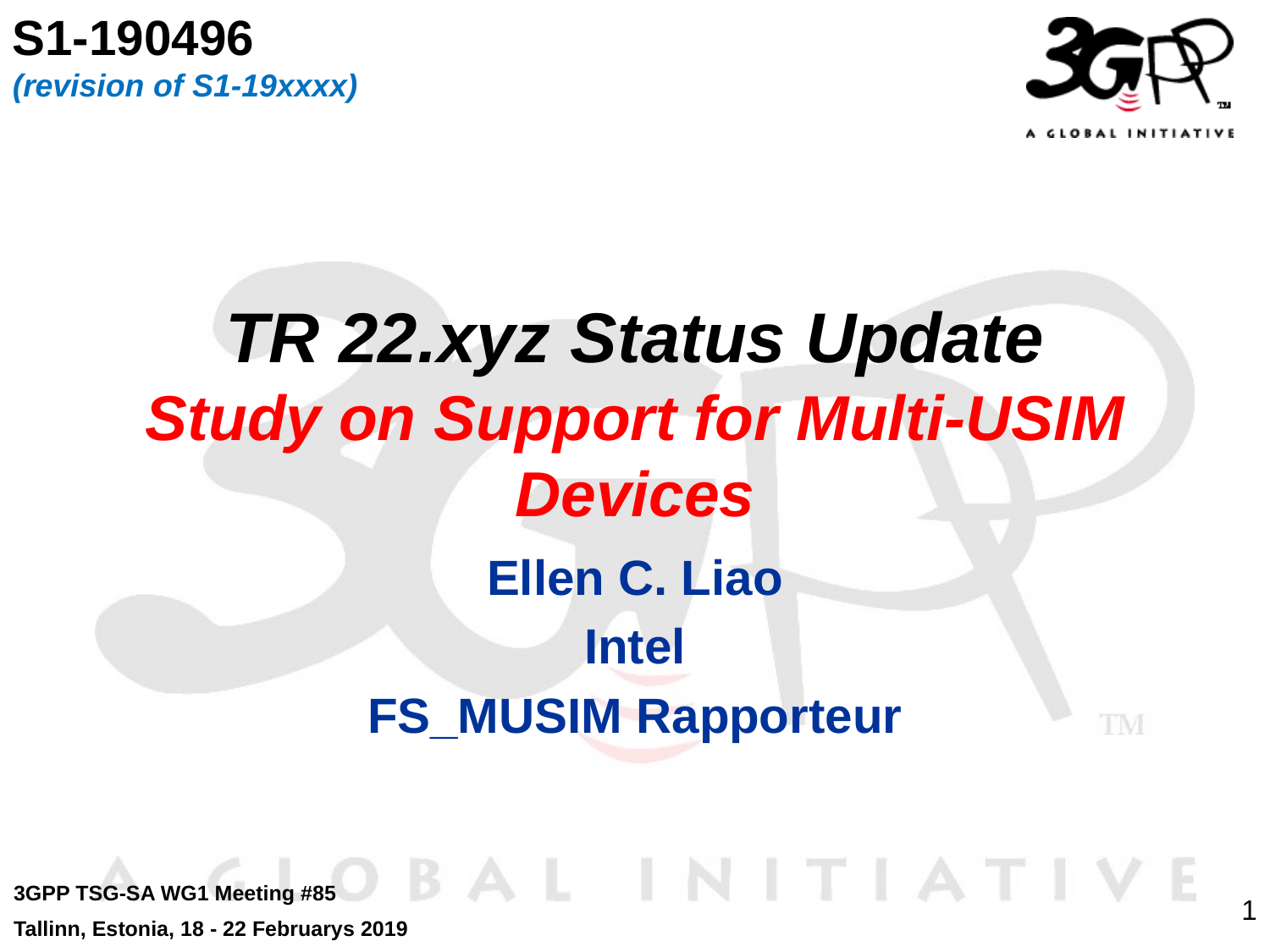

S1-190496
(revision of S1-19xxxx)
# TR 22.xyz Status Update Study on Support for Multi-USIM Devices
Ellen C. Liao
Intel
FS_MUSIM Rapporteur
3GPP TSG-SA WG1 Meeting #85
Tallinn, Estonia, 18 - 22 Februarys 2019
1